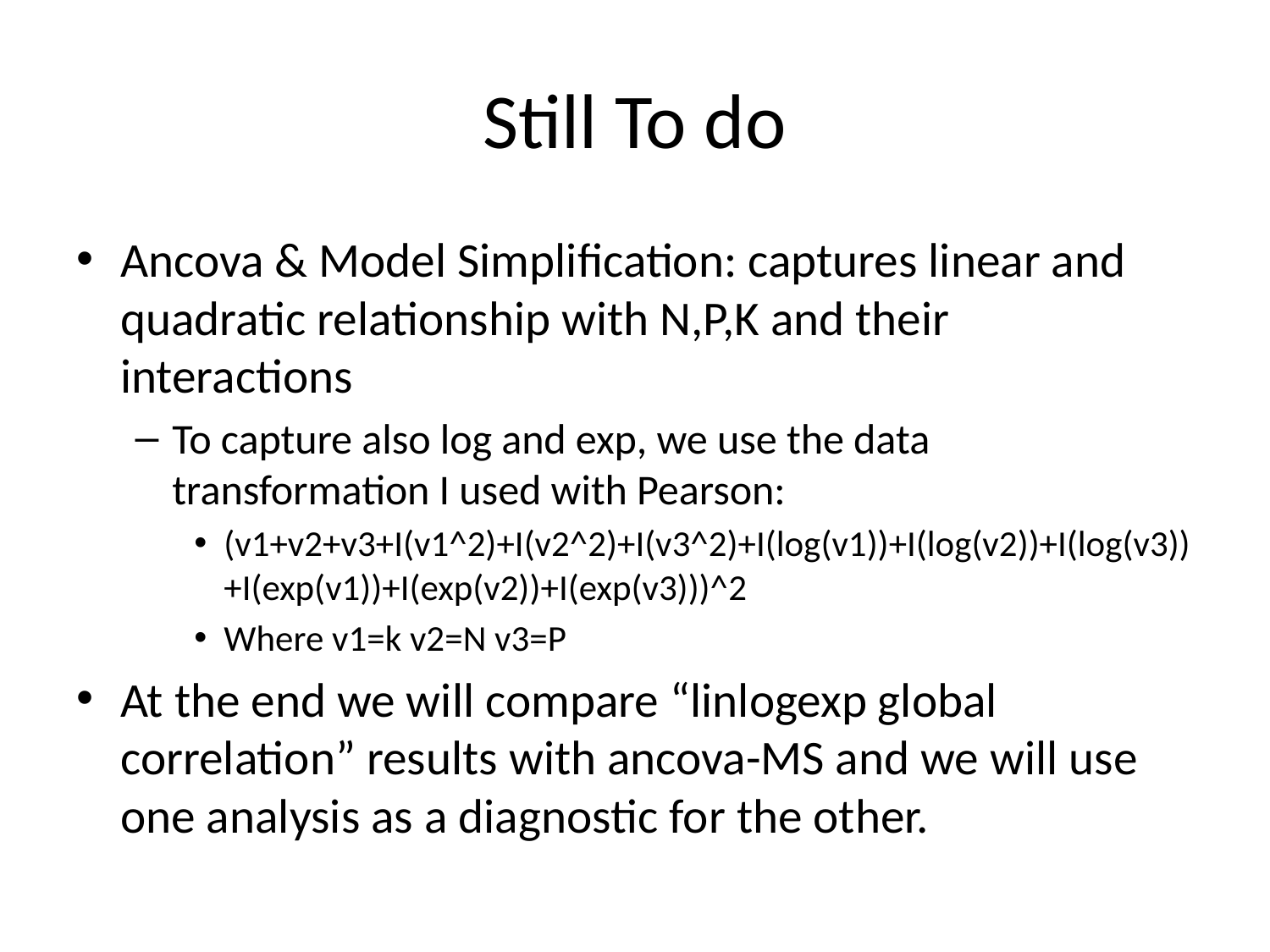

# Still To do
Ancova & Model Simplification: captures linear and quadratic relationship with N,P,K and their interactions
To capture also log and exp, we use the data transformation I used with Pearson:
(v1+v2+v3+I(v1^2)+I(v2^2)+I(v3^2)+I(log(v1))+I(log(v2))+I(log(v3))+I(exp(v1))+I(exp(v2))+I(exp(v3)))^2
Where v1=k v2=N v3=P
At the end we will compare “linlogexp global correlation” results with ancova-MS and we will use one analysis as a diagnostic for the other.